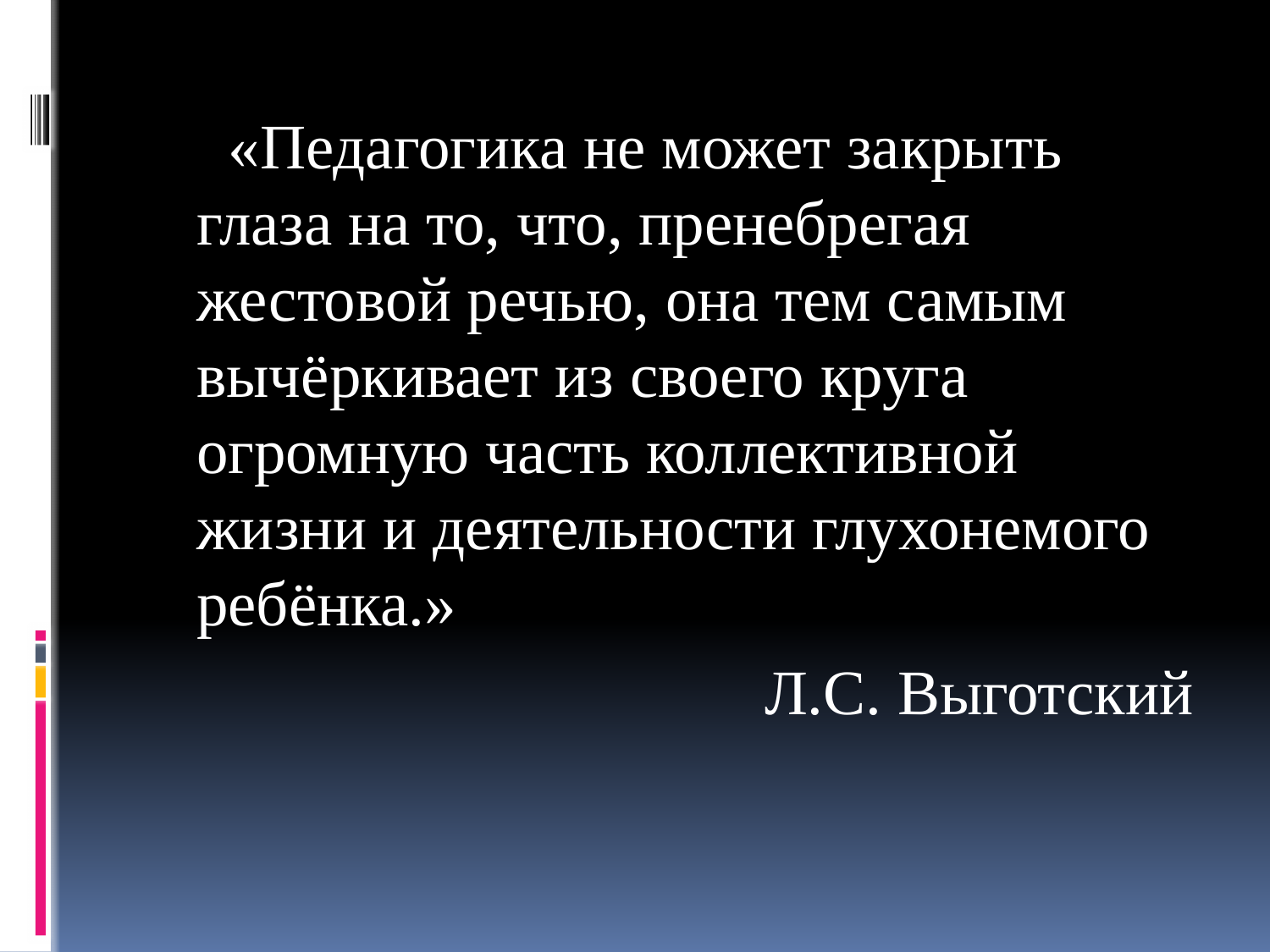

«Педагогика не может закрыть глаза на то, что, пренебрегая жестовой речью, она тем самым вычёркивает из своего круга огромную часть коллективной жизни и деятельности глухонемого ребёнка.»
Л.С. Выготский